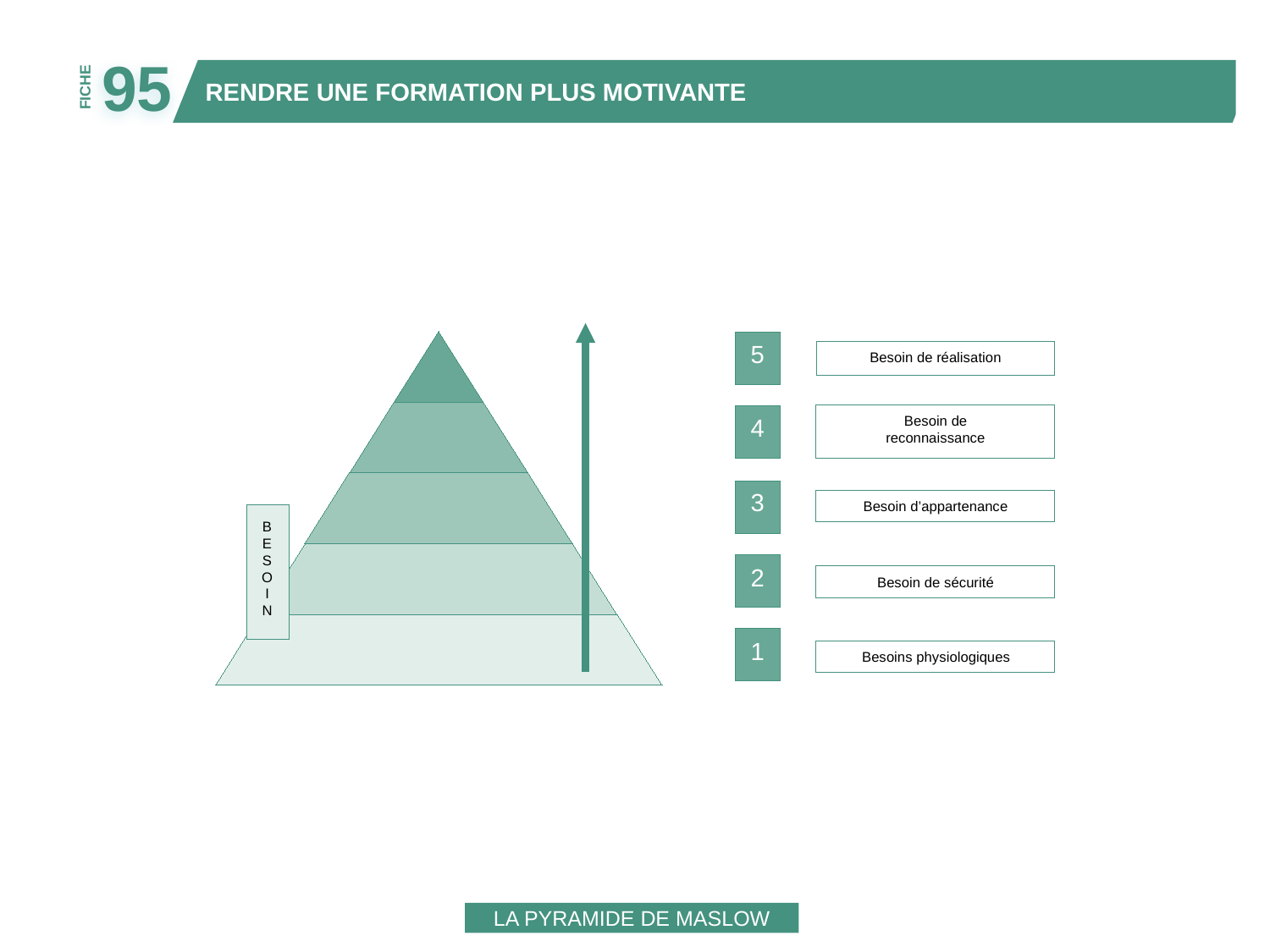

95

RENDRE UNE FORMATION PLUS MOTIVANTE
FICHE

5

Besoin de réalisation

4
Besoin de
reconnaissance

3

Besoin d’appartenance

B
E
S
O
I
N

2

Besoin de sécurité

1

Besoins physiologiques
LA PYRAMIDE DE MASLOW